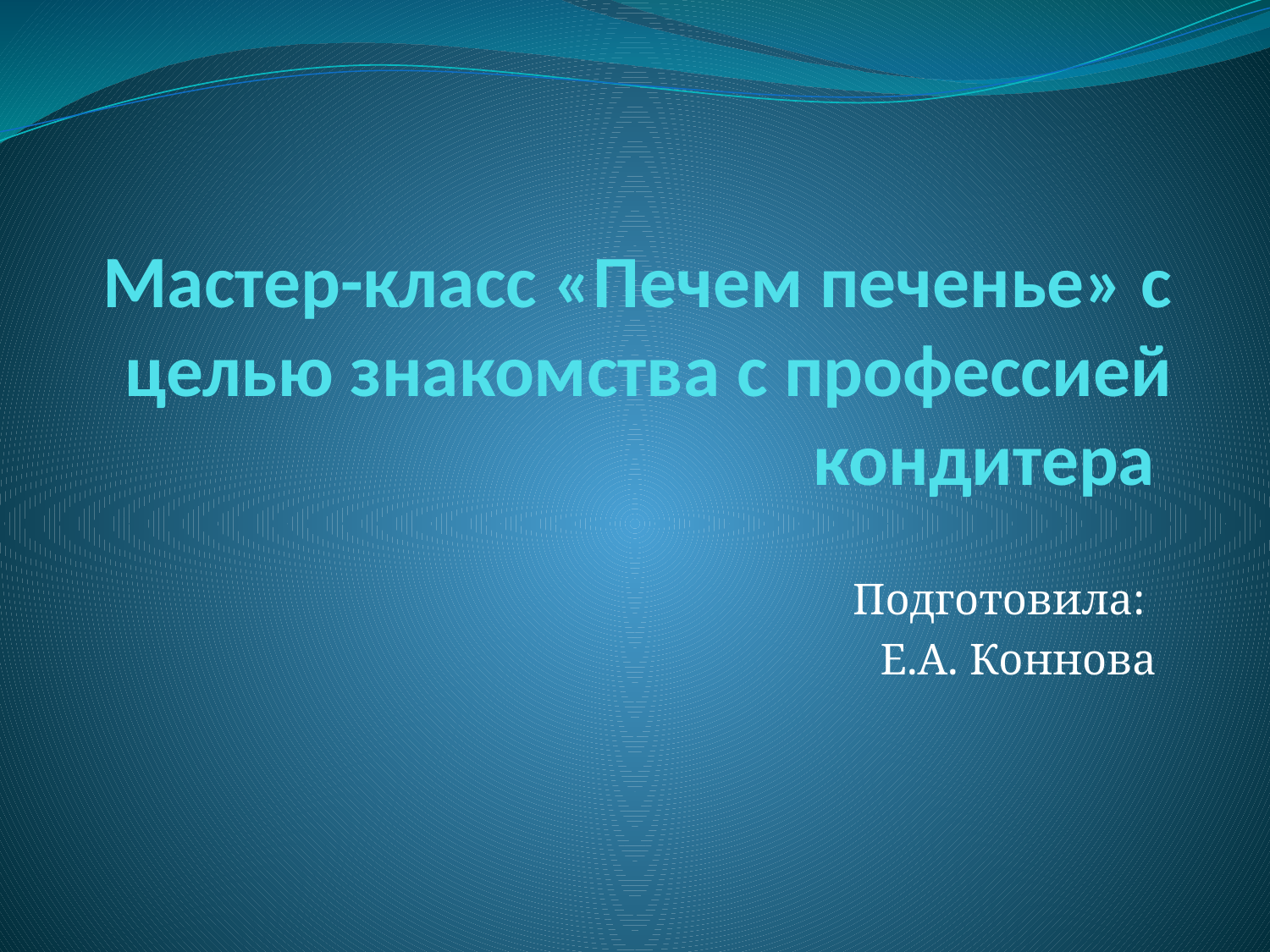

# Мастер-класс «Печем печенье» с целью знакомства с профессией кондитера
Подготовила:
Е.А. Коннова